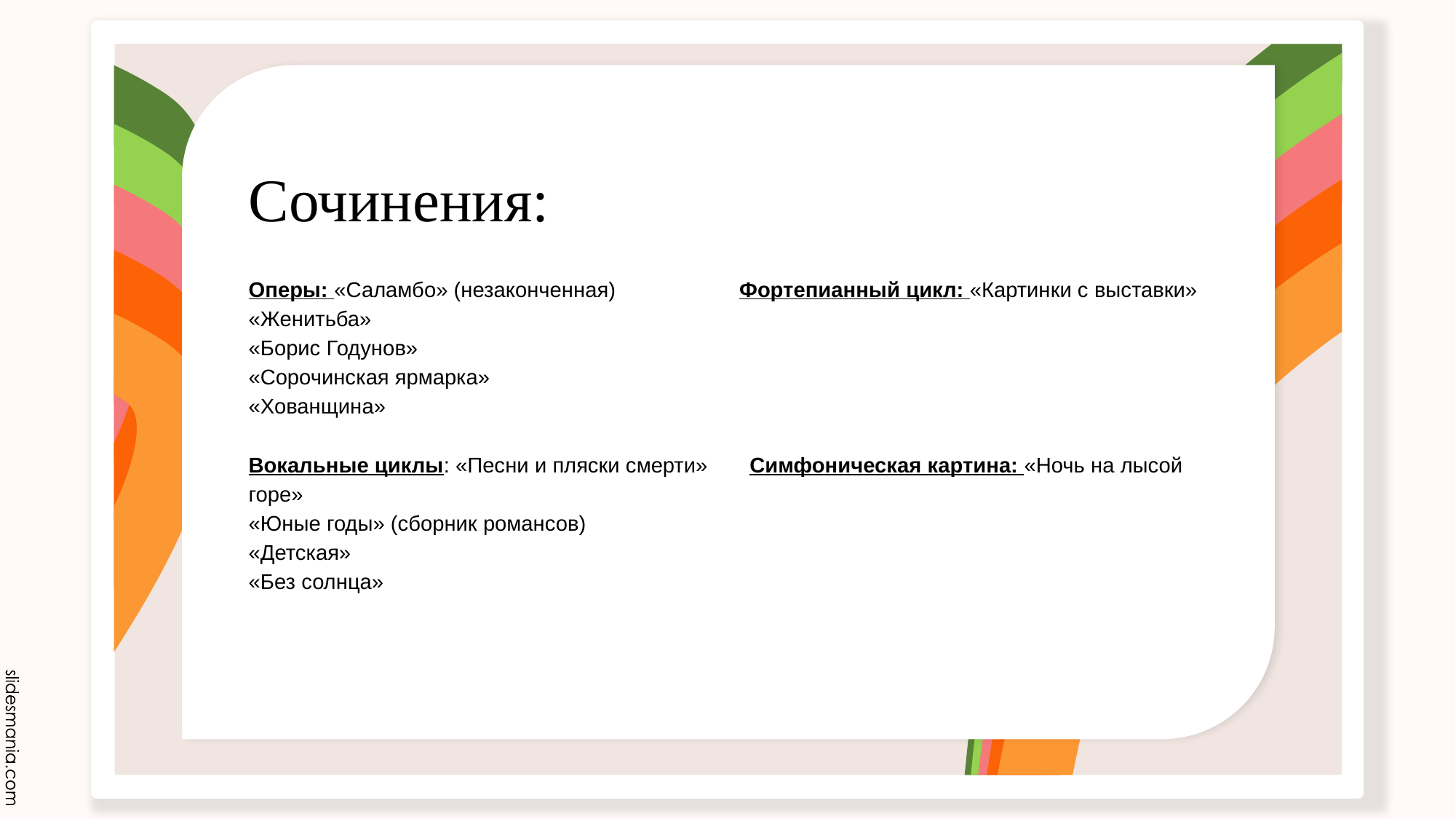

# Сочинения:
Оперы: «Саламбо» (незаконченная) 	         Фортепианный цикл: «Картинки с выставки»
«Женитьба»
«Борис Годунов»
«Сорочинская ярмарка»
«Хованщина»

Вокальные циклы: «Песни и пляски смерти»       Симфоническая картина: «Ночь на лысой горе»
«Юные годы» (сборник романсов)
«Детская»
«Без солнца»